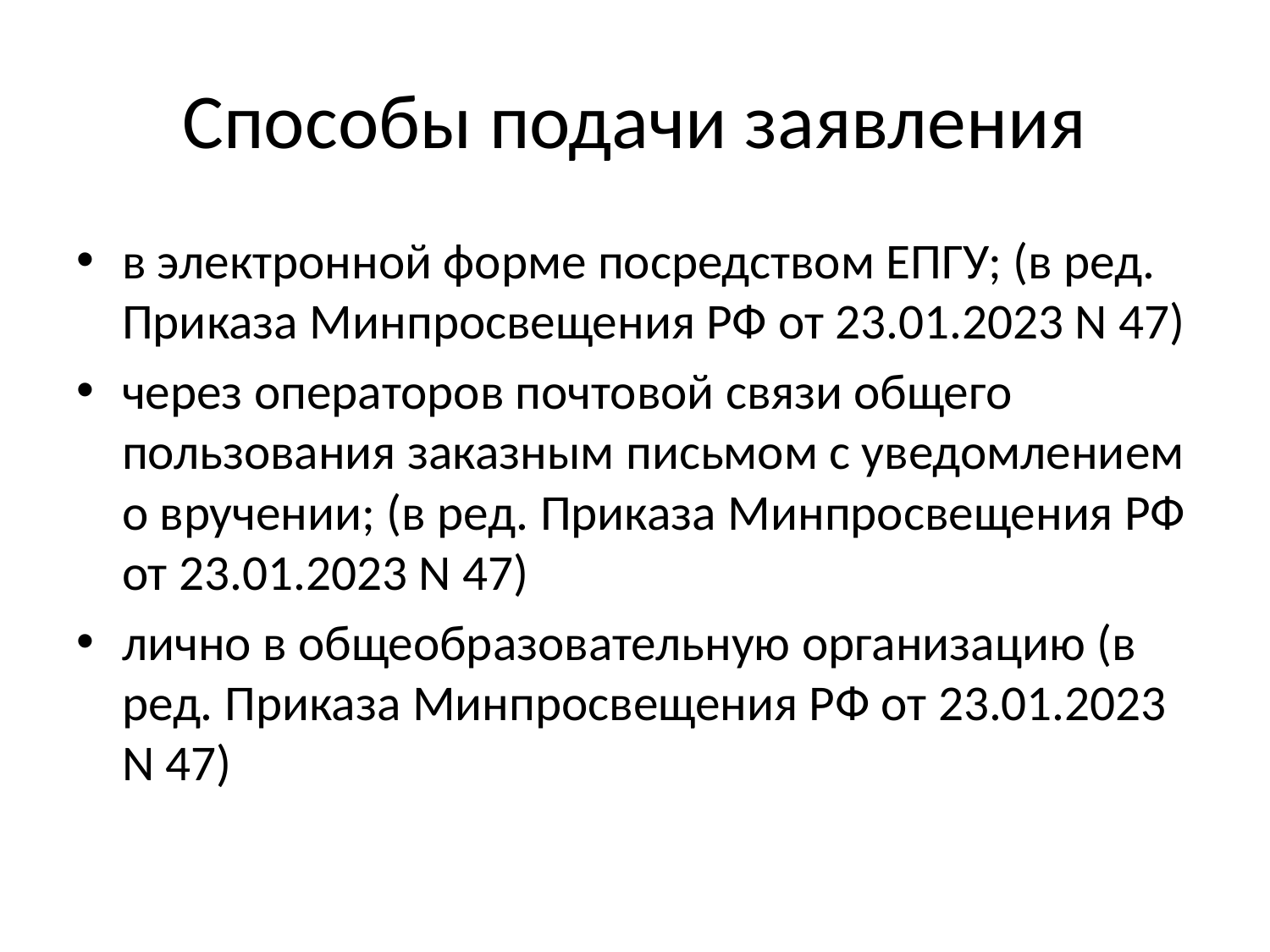

# Способы подачи заявления
в электронной форме посредством ЕПГУ; (в ред. Приказа Минпросвещения РФ от 23.01.2023 N 47)
через операторов почтовой связи общего пользования заказным письмом с уведомлением о вручении; (в ред. Приказа Минпросвещения РФ от 23.01.2023 N 47)
лично в общеобразовательную организацию (в ред. Приказа Минпросвещения РФ от 23.01.2023 N 47)